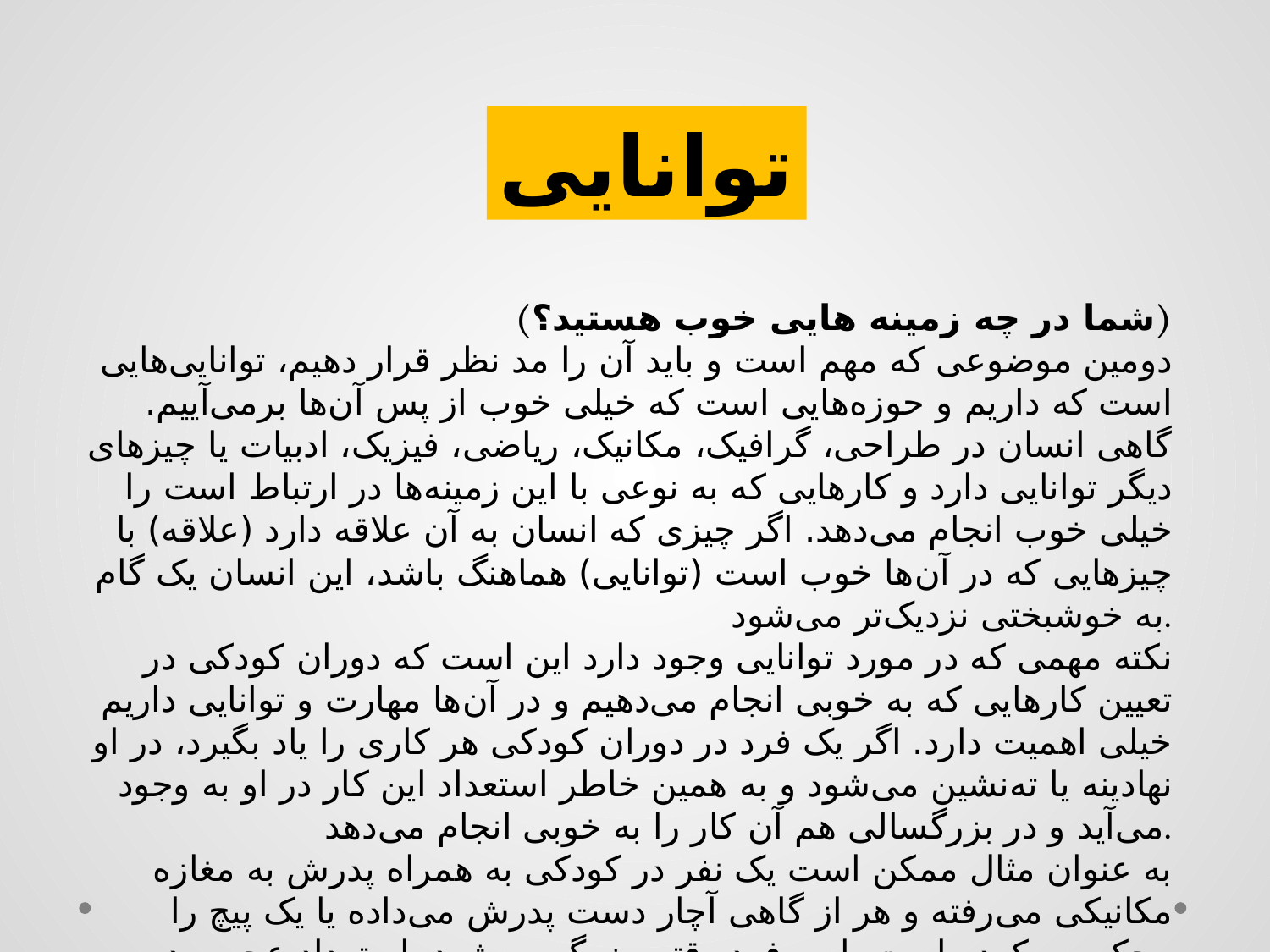

توانایی
 (شما در چه زمینه هایی خوب هستید؟)
دومین موضوعی که مهم است و باید آن را مد نظر قرار دهیم، توانایی‌هایی است که داریم و حوزه‌هایی است که خیلی خوب از پس آن‌ها برمی‌آییم. گاهی انسان در طراحی، گرافیک، مکانیک، ریاضی، فیزیک، ادبیات یا چیزهای دیگر توانایی دارد و کارهایی که به نوعی با این زمینه‌ها در ارتباط است را خیلی خوب انجام می‌دهد. اگر چیزی که انسان به آن علاقه دارد (علاقه) با چیزهایی که در آن‌ها خوب است (توانایی) هماهنگ باشد، این انسان یک گام به خوشبختی نزدیک‌تر می‌شود.
نکته مهمی که در مورد توانایی وجود دارد این است که دوران کودکی در تعیین کارهایی که به خوبی انجام می‌دهیم و در آن‌ها مهارت و توانایی داریم خیلی اهمیت دارد. اگر یک فرد در دوران کودکی هر کاری را یاد بگیرد، در او نهادینه یا ته‌نشین می‌شود و به همین خاطر استعداد این کار در او به وجود می‌آید و در بزرگسالی هم آن کار را به خوبی انجام می‌دهد.
به عنوان مثال ممکن است یک نفر در کودکی به همراه پدرش به مغازه مکانیکی می‌رفته و هر از گاهی آچار دست پدرش می‌داده یا یک پیچ را محکم می‌کرده است. این  فرد وقتی بزرگ می‌شود، استعداد عجیبی در مکانیکی پیدا می‌کند و خیلی راحت می‌توان حس کرد که او در انجام این کار چقدر مهارت و توانایی دارد.